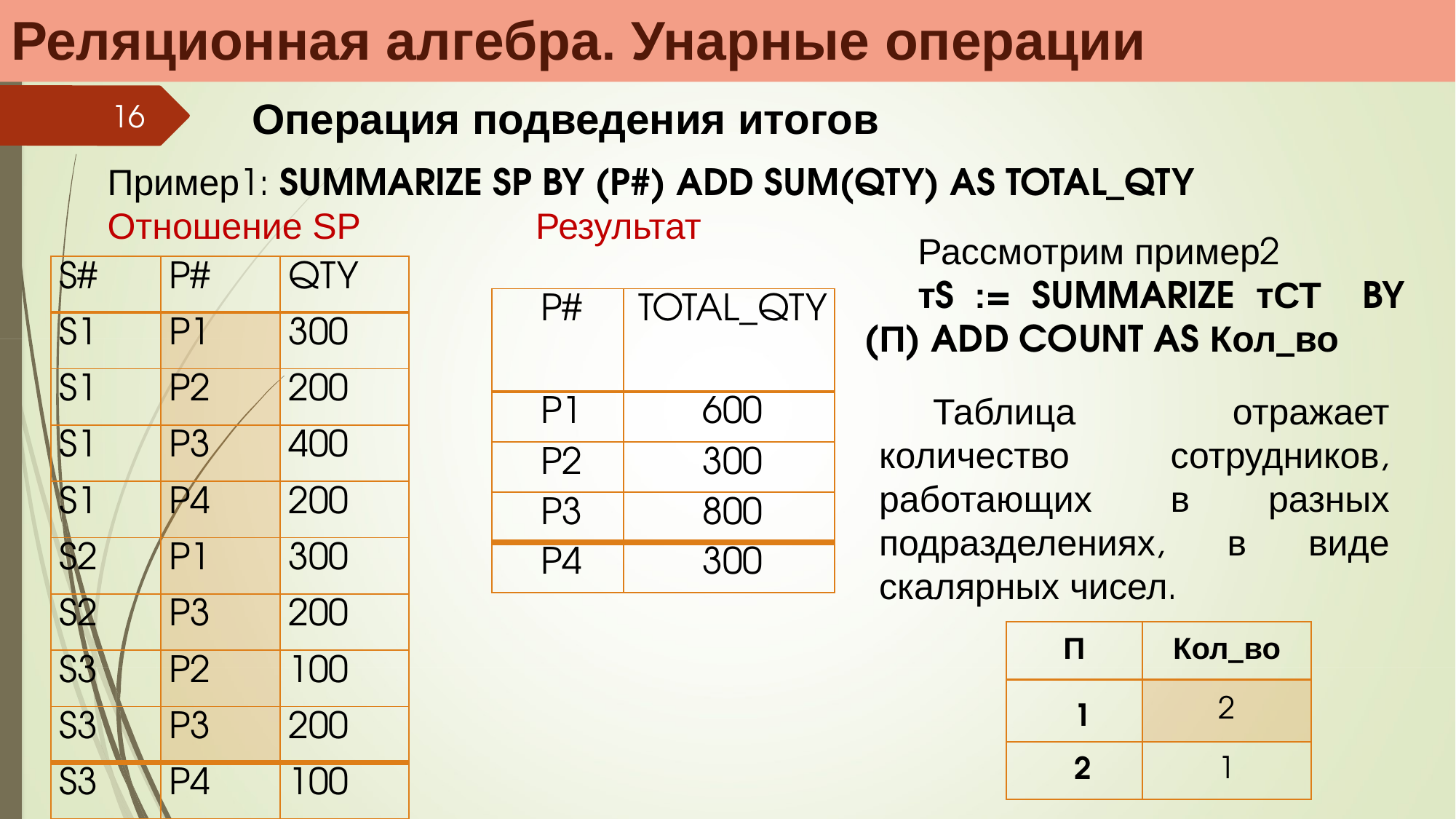

Реляционная алгебра. Унарные операции
Операция подве­дения итогов
16
Пример1: SUMMARIZE SP BY (P#) ADD SUM(QTY) AS TOTAL_QTY
Отношение SP		Результат

Рассмотрим пример2
тS := SUMMARIZE тСТ  BY (П) ADD COUNT AS Кол_во
| S# | P# | QTY |
| --- | --- | --- |
| S1 | P1 | 300 |
| S1 | P2 | 200 |
| S1 | P3 | 400 |
| S1 | P4 | 200 |
| S2 | P1 | 300 |
| S2 | P3 | 200 |
| S3 | P2 | 100 |
| S3 | P3 | 200 |
| S3 | P4 | 100 |
| P# | TOTAL\_QTY |
| --- | --- |
| P1 | 600 |
| P2 | 300 |
| P3 | 800 |
| P4 | 300 |

Таблица отражает количество сотрудников, работающих в разных подразделениях, в виде скалярных чисел.
| П | Кол\_во |
| --- | --- |
| 1 | 2 |
| 2 | 1 |